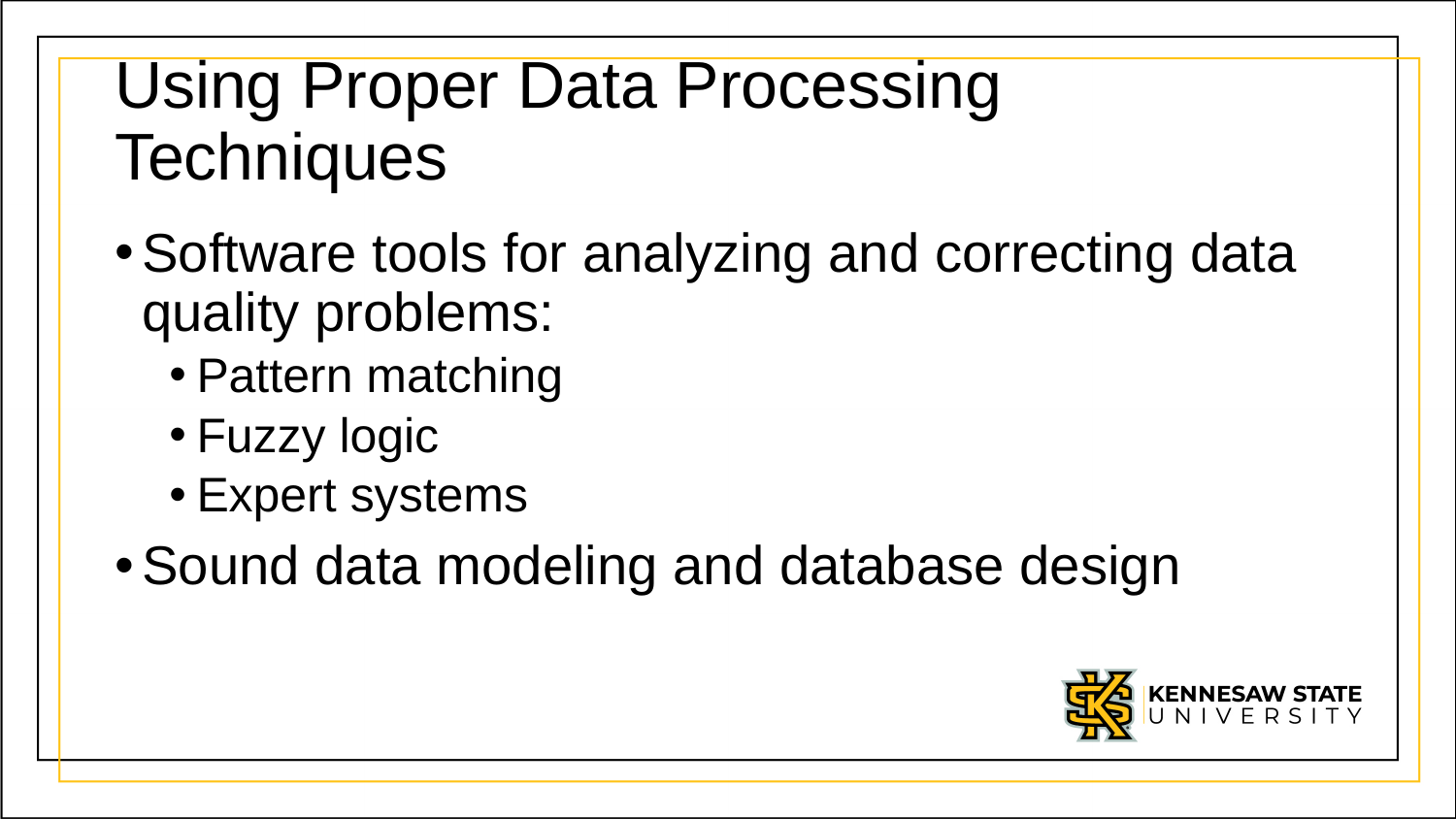

# Using Proper Data Processing Techniques
Software tools for analyzing and correcting data quality problems:
Pattern matching
Fuzzy logic
Expert systems
Sound data modeling and database design